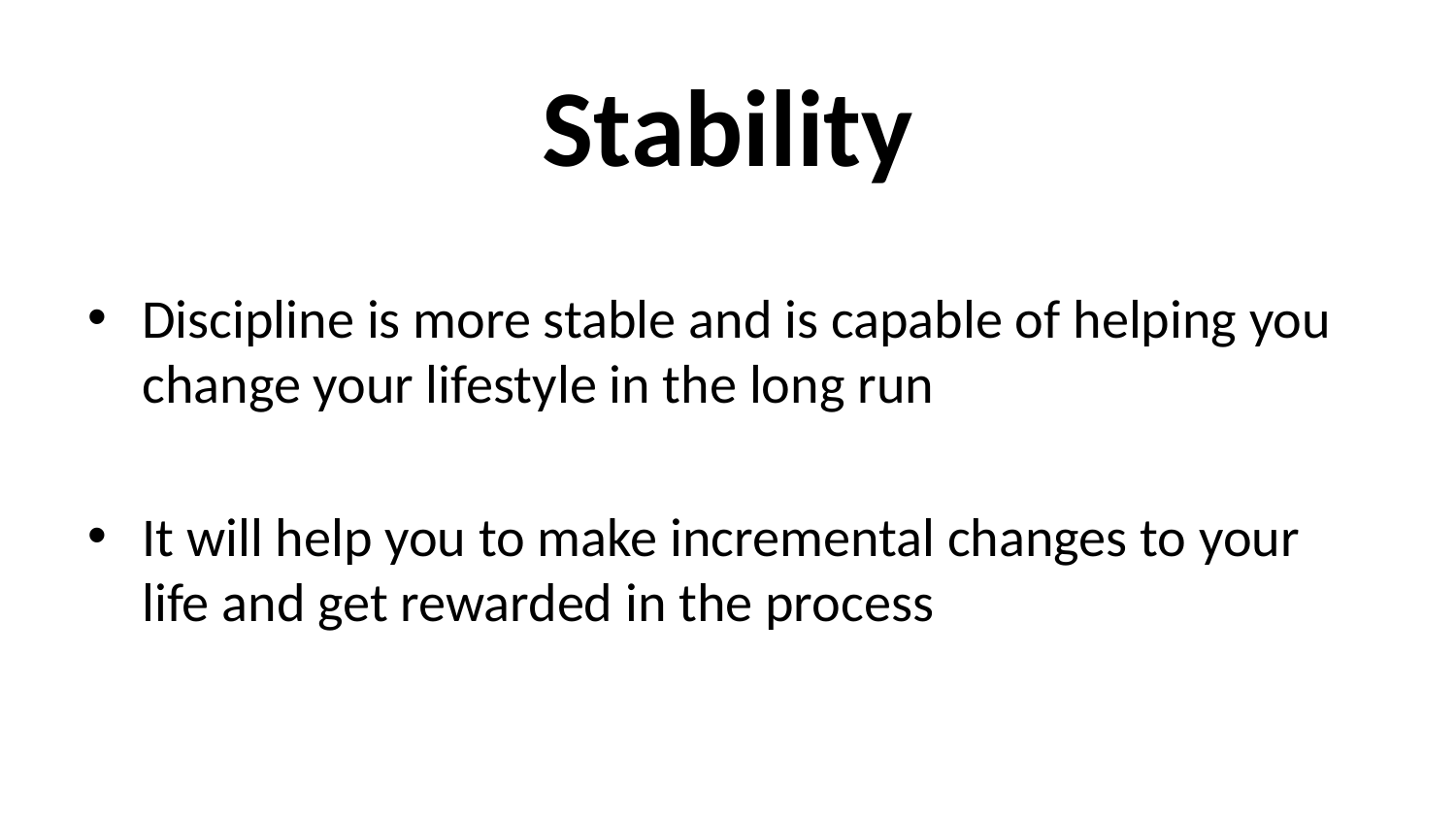

# Stability
Discipline is more stable and is capable of helping you change your lifestyle in the long run

It will help you to make incremental changes to your life and get rewarded in the process